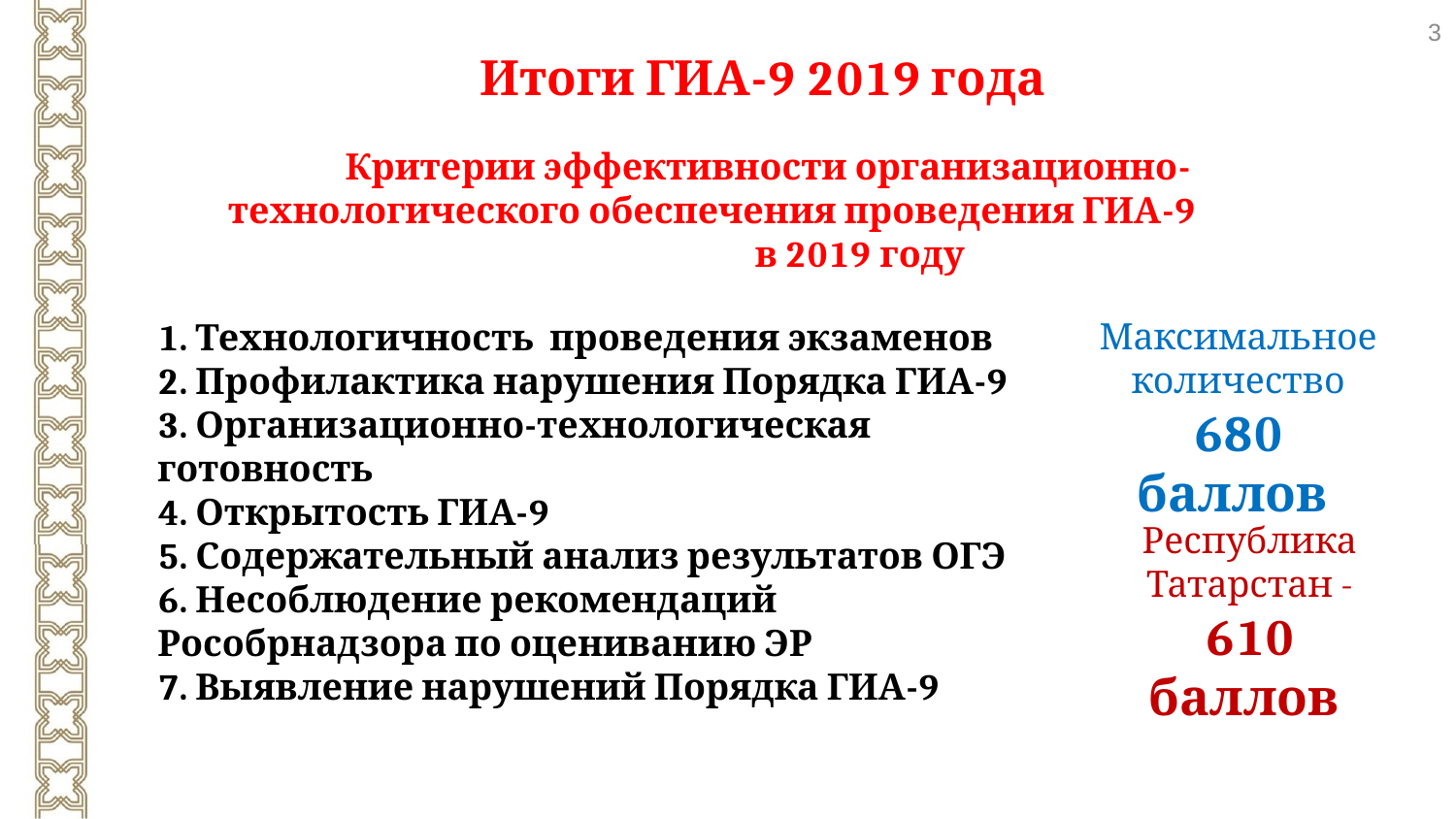

3
Итоги ГИА-9 2019 года
Критерии эффективности организационно-технологического обеспечения проведения ГИА-9                                      в 2019 году
Максимальное количество
680 баллов
1. Технологичность  проведения экзаменов
2. Профилактика нарушения Порядка ГИА-9
3. Организационно-технологическая готовность
4. Открытость ГИА-9
5. Содержательный анализ результатов ОГЭ
6. Несоблюдение рекомендаций Рособрнадзора по оцениванию ЭР
7. Выявление нарушений Порядка ГИА-9
Республика Татарстан -
610 баллов